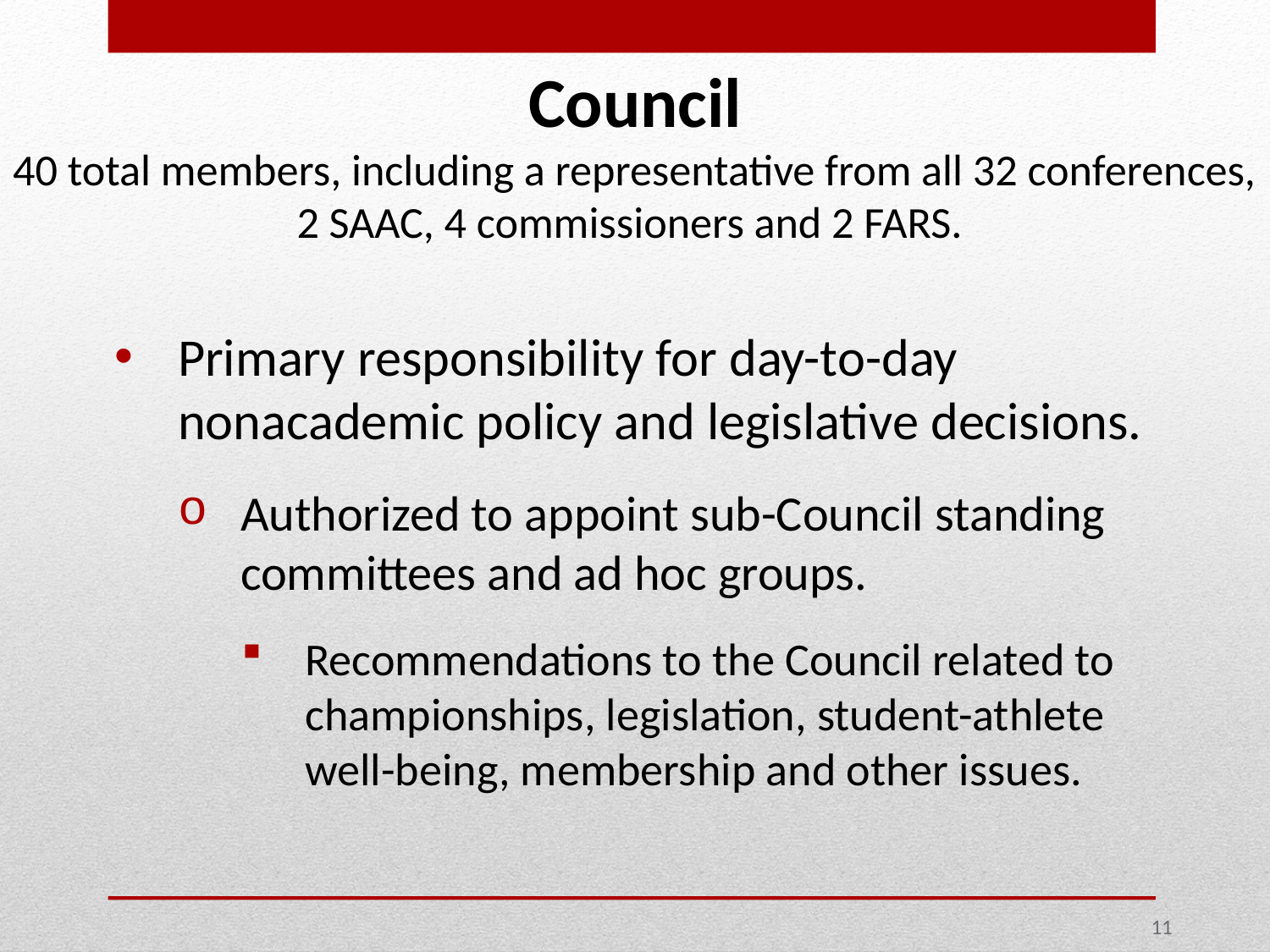

Council
40 total members, including a representative from all 32 conferences, 2 SAAC, 4 commissioners and 2 FARS.
Primary responsibility for day-to-day nonacademic policy and legislative decisions.
Authorized to appoint sub-Council standing committees and ad hoc groups.
Recommendations to the Council related to championships, legislation, student-athlete well-being, membership and other issues.

11